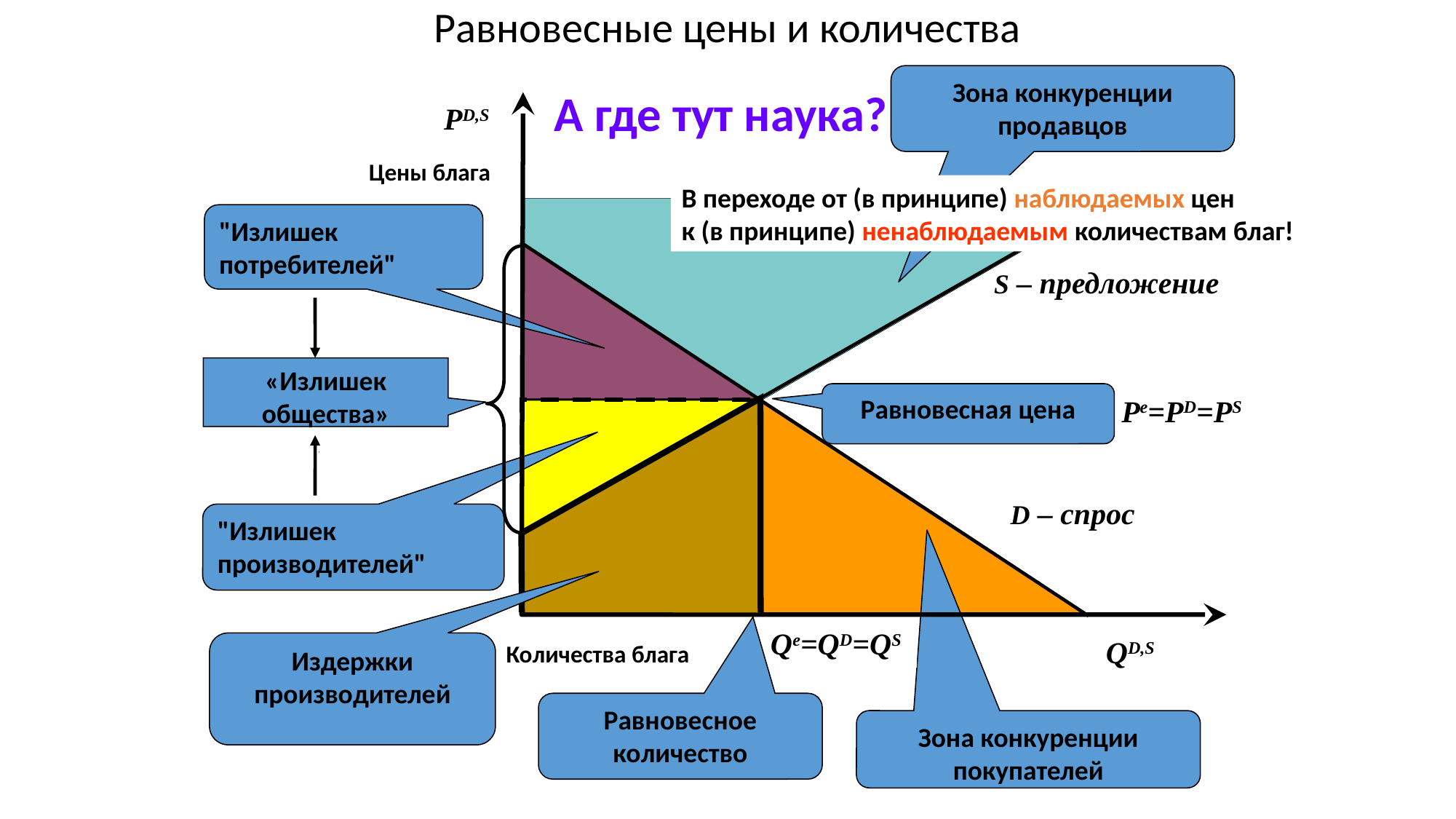

# Равновесные цены и количества

Зона конкуренции продавцов
А где тут наука?

PD,S
Цены блага
В переходе от (в принципе) наблюдаемых цен
к (в принципе) ненаблюдаемым количествам благ!

"Излишек потребителей"

S – предложение

«Излишек общества»
Равновесная цена
Pe=PD=PS

D – спрос
"Излишек производителей"

Qe=QD=QS
Количества блага
Издержки производителей
QD,S
Равновесное количество
Зона конкуренции покупателей